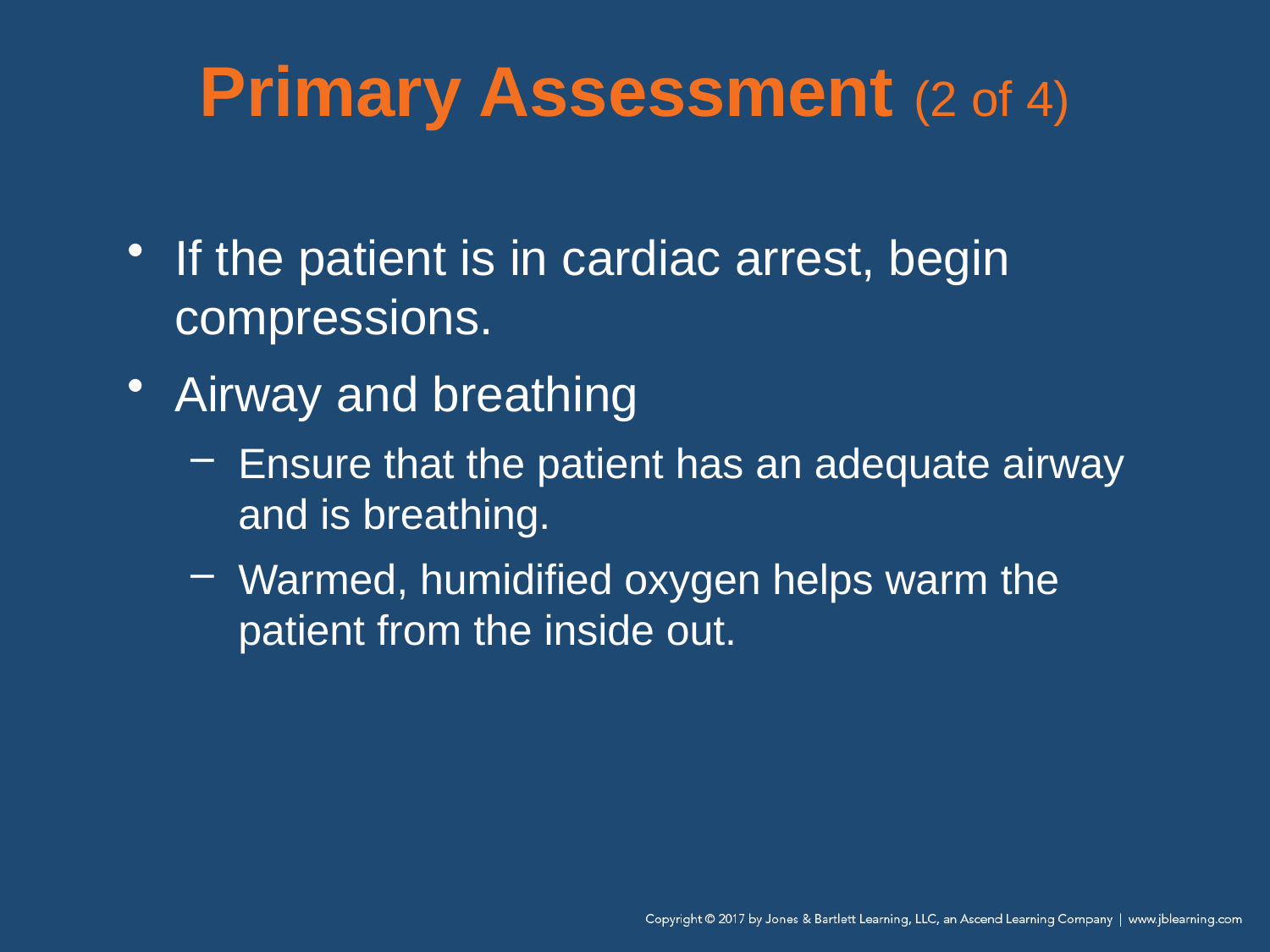

# Primary Assessment (2 of 4)
If the patient is in cardiac arrest, begin compressions.
Airway and breathing
Ensure that the patient has an adequate airway and is breathing.
Warmed, humidified oxygen helps warm the patient from the inside out.